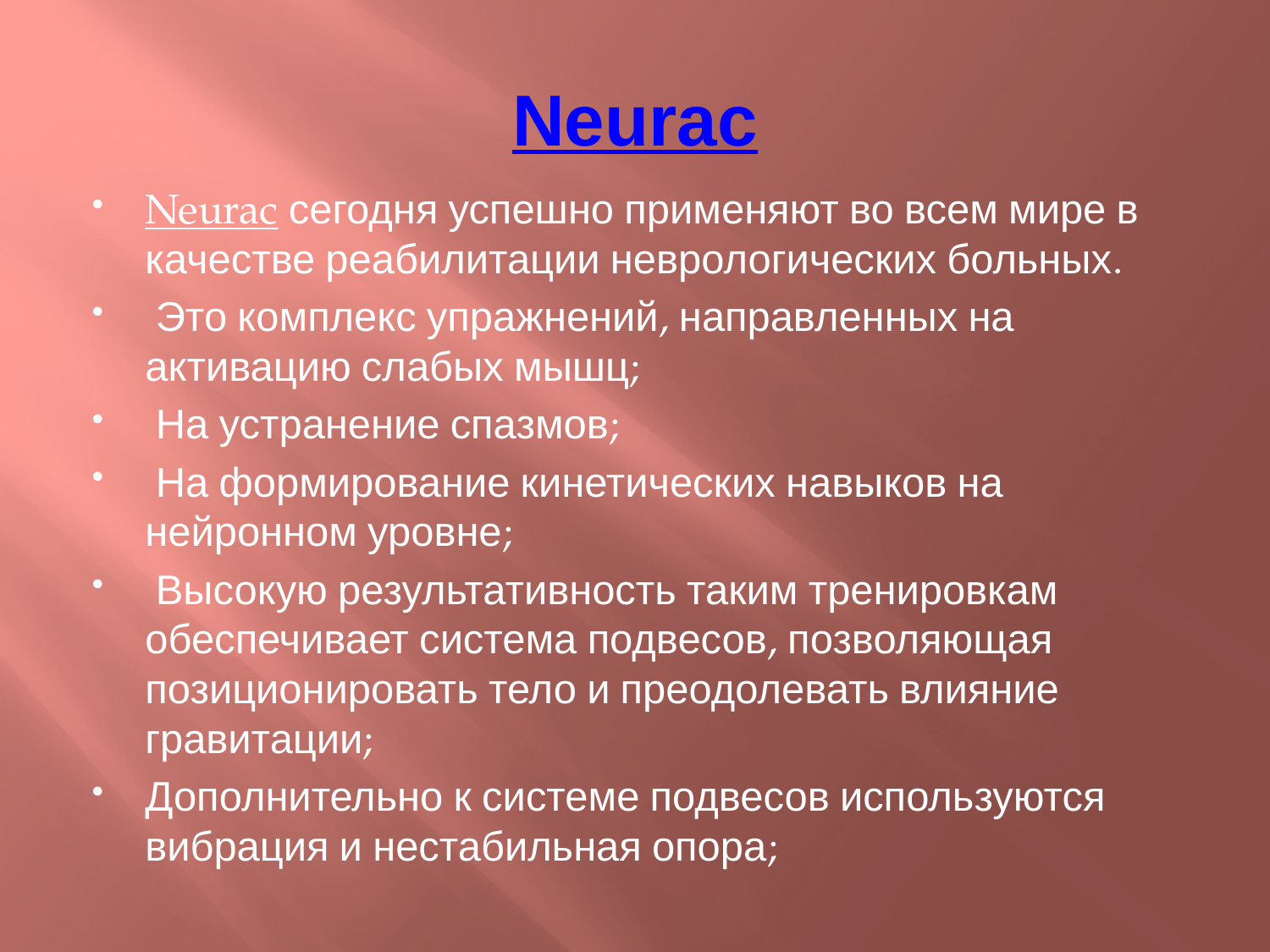

# Neurac
Neurac сегодня успешно применяют во всем мире в качестве реабилитации неврологических больных.
 Это комплекс упражнений, направленных на активацию слабых мышц;
 На устранение спазмов;
 На формирование кинетических навыков на нейронном уровне;
 Высокую результативность таким тренировкам обеспечивает система подвесов, позволяющая позиционировать тело и преодолевать влияние гравитации;
Дополнительно к системе подвесов используются вибрация и нестабильная опора;